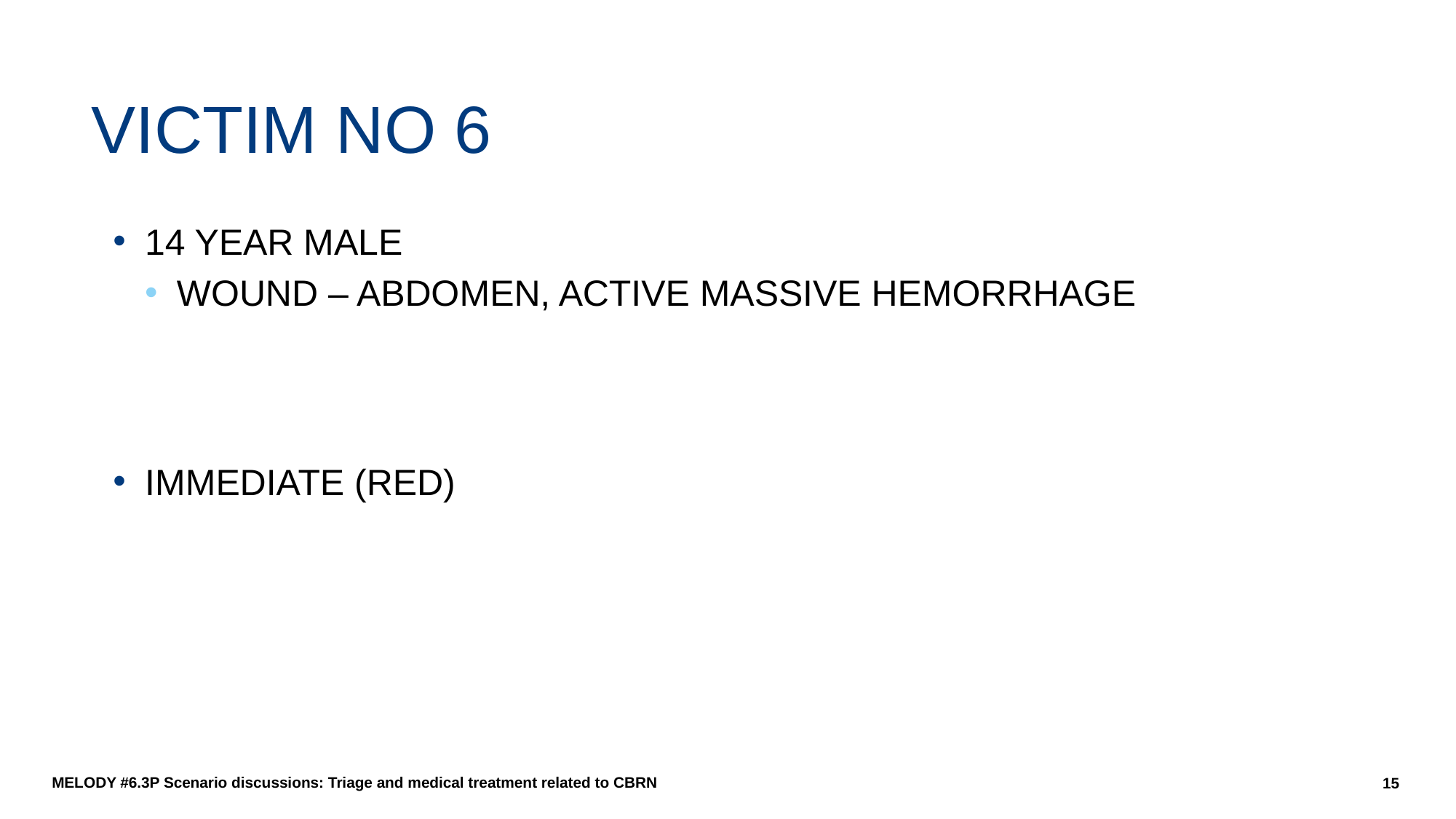

# VICTIM NO 6
14 YEAR MALE
WOUND – ABDOMEN, ACTIVE MASSIVE HEMORRHAGE

IMMEDIATE (RED)

MELODY #6.3P Scenario discussions: Triage and medical treatment related to CBRN
15